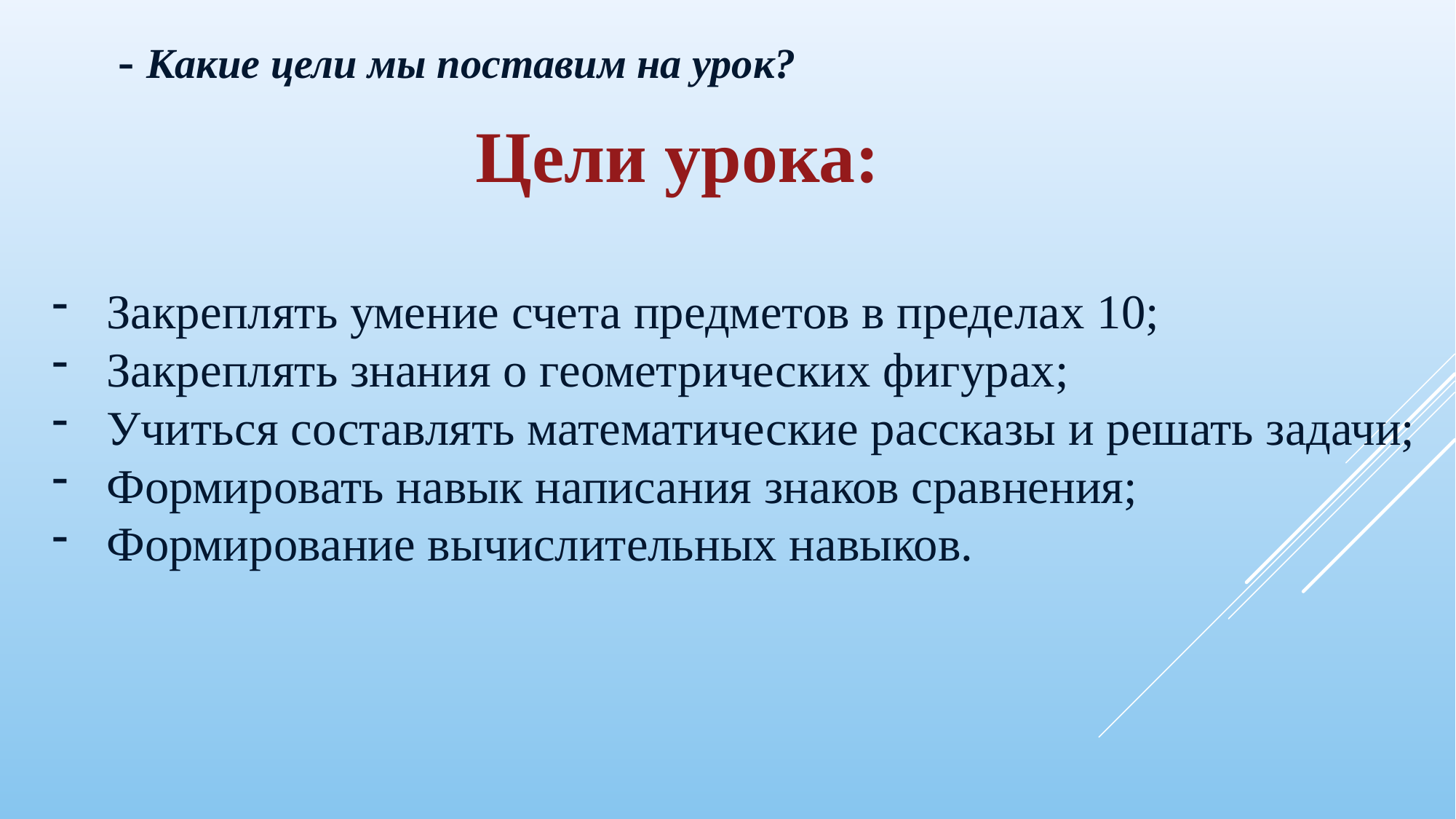

- Какие цели мы поставим на урок?
Цели урока:
Закреплять умение счета предметов в пределах 10;
Закреплять знания о геометрических фигурах;
Учиться составлять математические рассказы и решать задачи;
Формировать навык написания знаков сравнения;
Формирование вычислительных навыков.